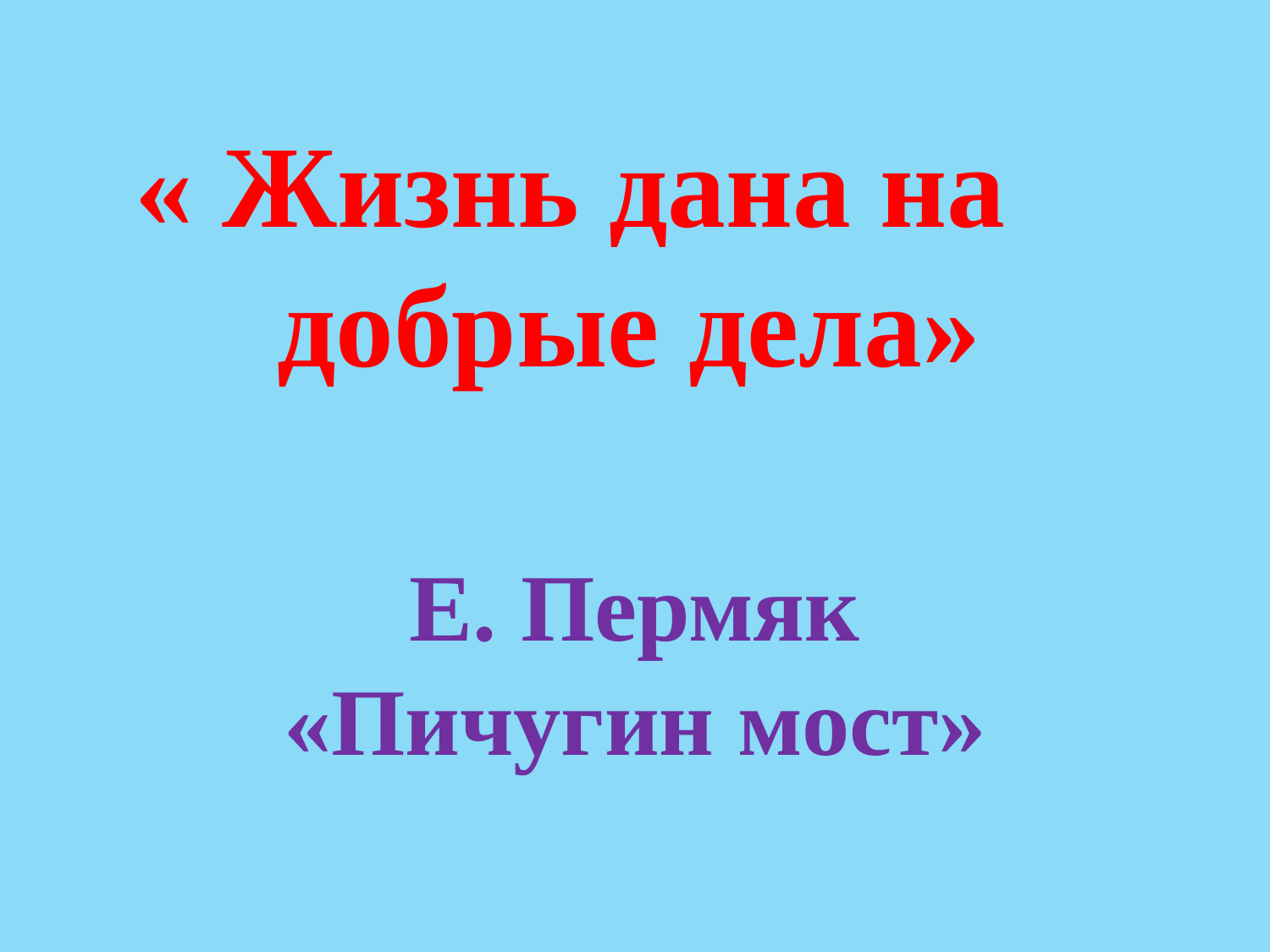

# « Жизнь дана на     добрые дела»
Е. Пермяк «Пичугин мост»